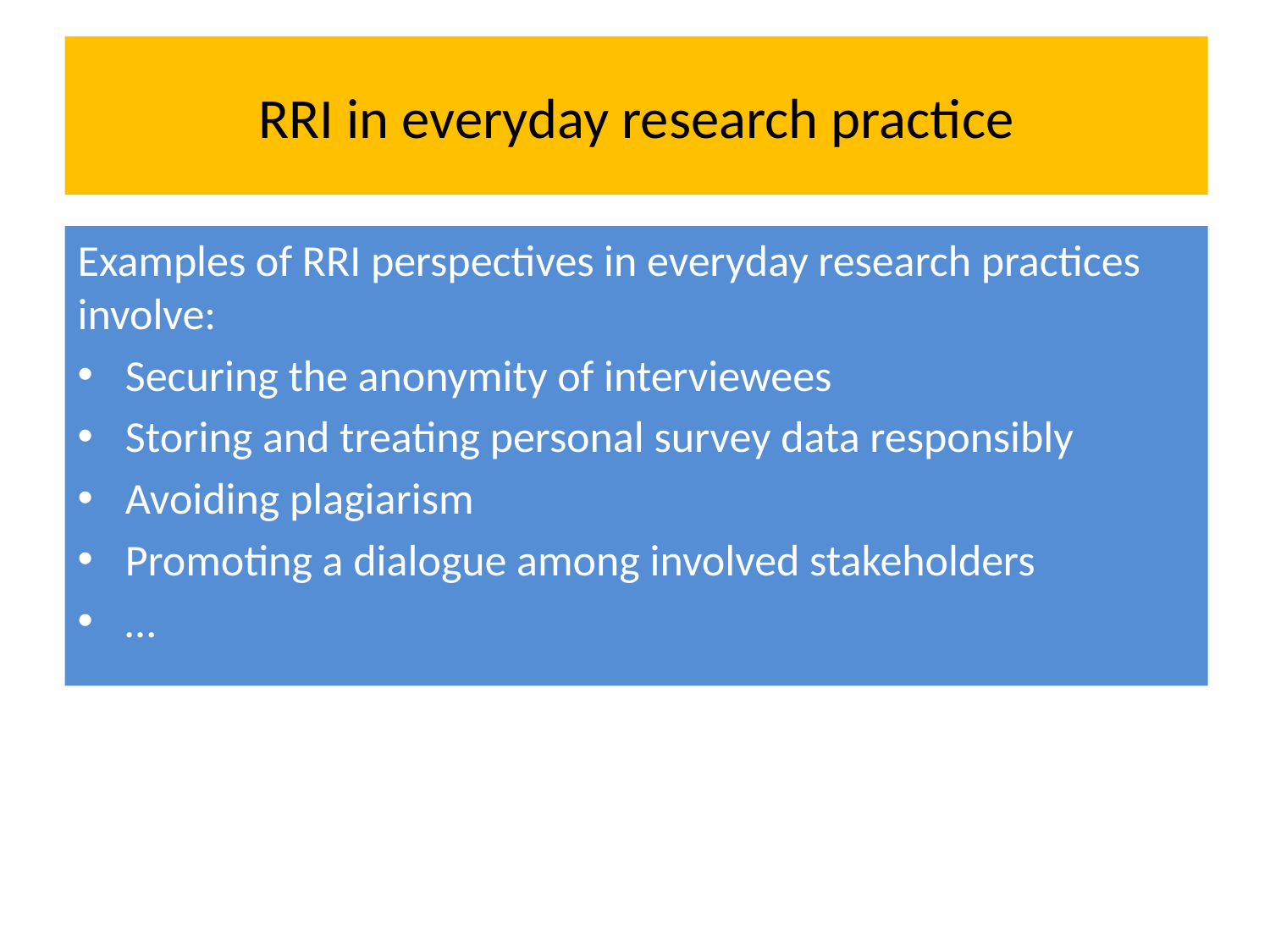

RRI in everyday research practice
Examples of RRI perspectives in everyday research practices involve:
Securing the anonymity of interviewees
Storing and treating personal survey data responsibly
Avoiding plagiarism
Promoting a dialogue among involved stakeholders
…